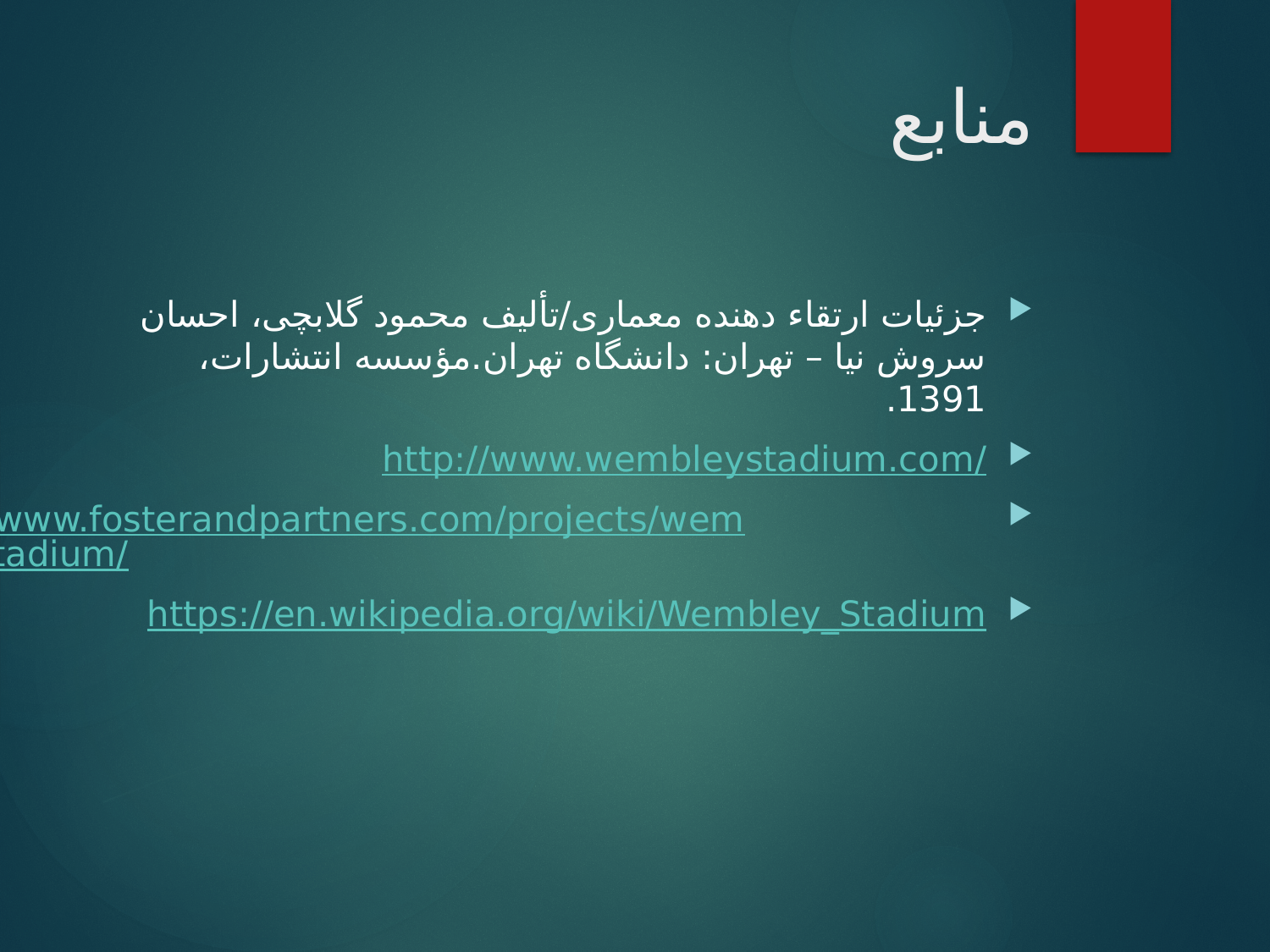

# منابع
جزئیات ارتقاء دهنده معماری/تألیف محمود گلابچی، احسان سروش نیا – تهران: دانشگاه تهران.مؤسسه انتشارات، 1391.
http://www.wembleystadium.com/
http://www.fosterandpartners.com/projects/wembley-stadium/
https://en.wikipedia.org/wiki/Wembley_Stadium